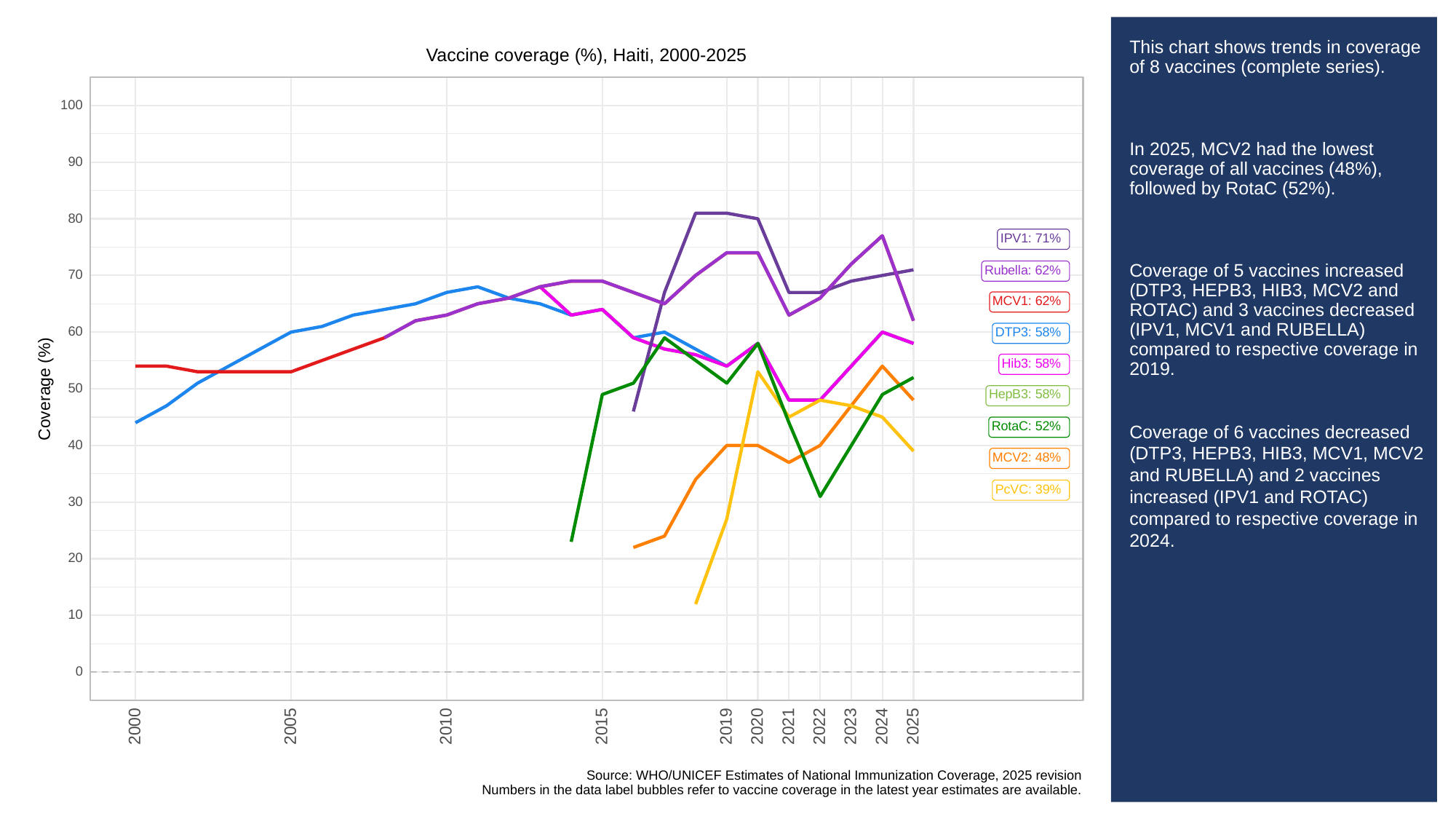

# This chart shows trends in coverage of 8 vaccines (complete series).

In 2025, MCV2 had the lowest coverage of all vaccines (48%), followed by RotaC (52%).

Coverage of 5 vaccines increased (DTP3, HEPB3, HIB3, MCV2 and ROTAC) and 3 vaccines decreased (IPV1, MCV1 and RUBELLA) compared to respective coverage in 2019.

Coverage of 6 vaccines decreased (DTP3, HEPB3, HIB3, MCV1, MCV2 and RUBELLA) and 2 vaccines increased (IPV1 and ROTAC) compared to respective coverage in 2024.

Vaccine coverage (%), Haiti, 2000-2025

100

90

80

IPV1: 71%

Rubella: 62%
70

MCV1: 62%

60
DTP3: 58%

Hib3: 58%

Coverage (%)
50

HepB3: 58%

RotaC: 52%
40

MCV2: 48%

PcVC: 39%
30

20

10

0

2023
2000
2005
2010
2015
2019
2020
2021
2022
2024
2025
Source: WHO/UNICEF Estimates of National Immunization Coverage, 2025 revision
Numbers in the data label bubbles refer to vaccine coverage in the latest year estimates are available.